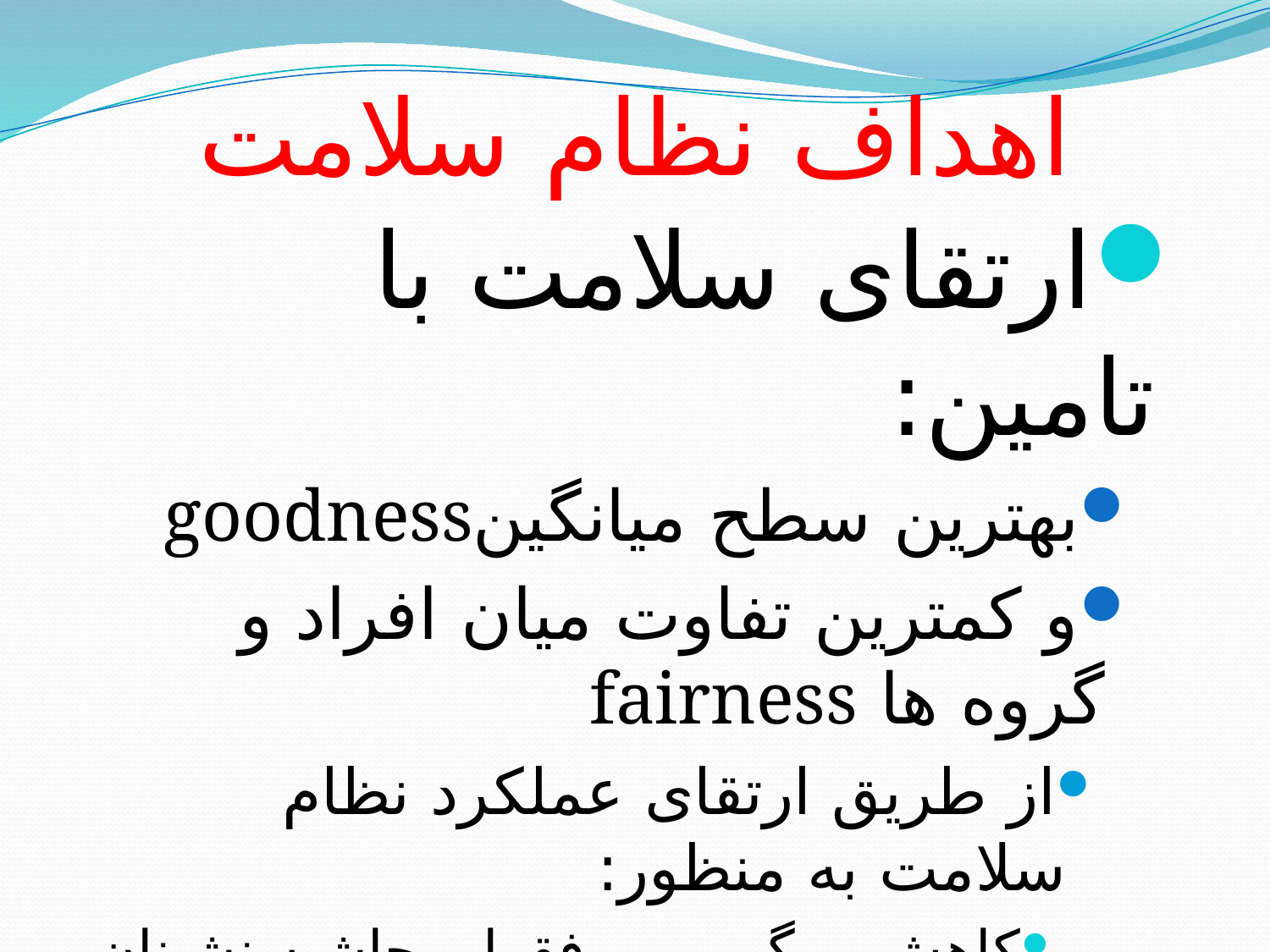

# اهداف نظام سلامت
ارتقای سلامت با تامین:
بهترین سطح میانگینgoodness
و کمترین تفاوت میان افراد و گروه ها fairness
از طریق ارتقای عملکرد نظام سلامت به منظور:
کاهش مرگ و میر فقرا و حاشیه نشینان
برخورد اثر بخش با عوامل خطر عمده سلامتی
قرار دادن سلامتی در کانون برنامه های توسعه